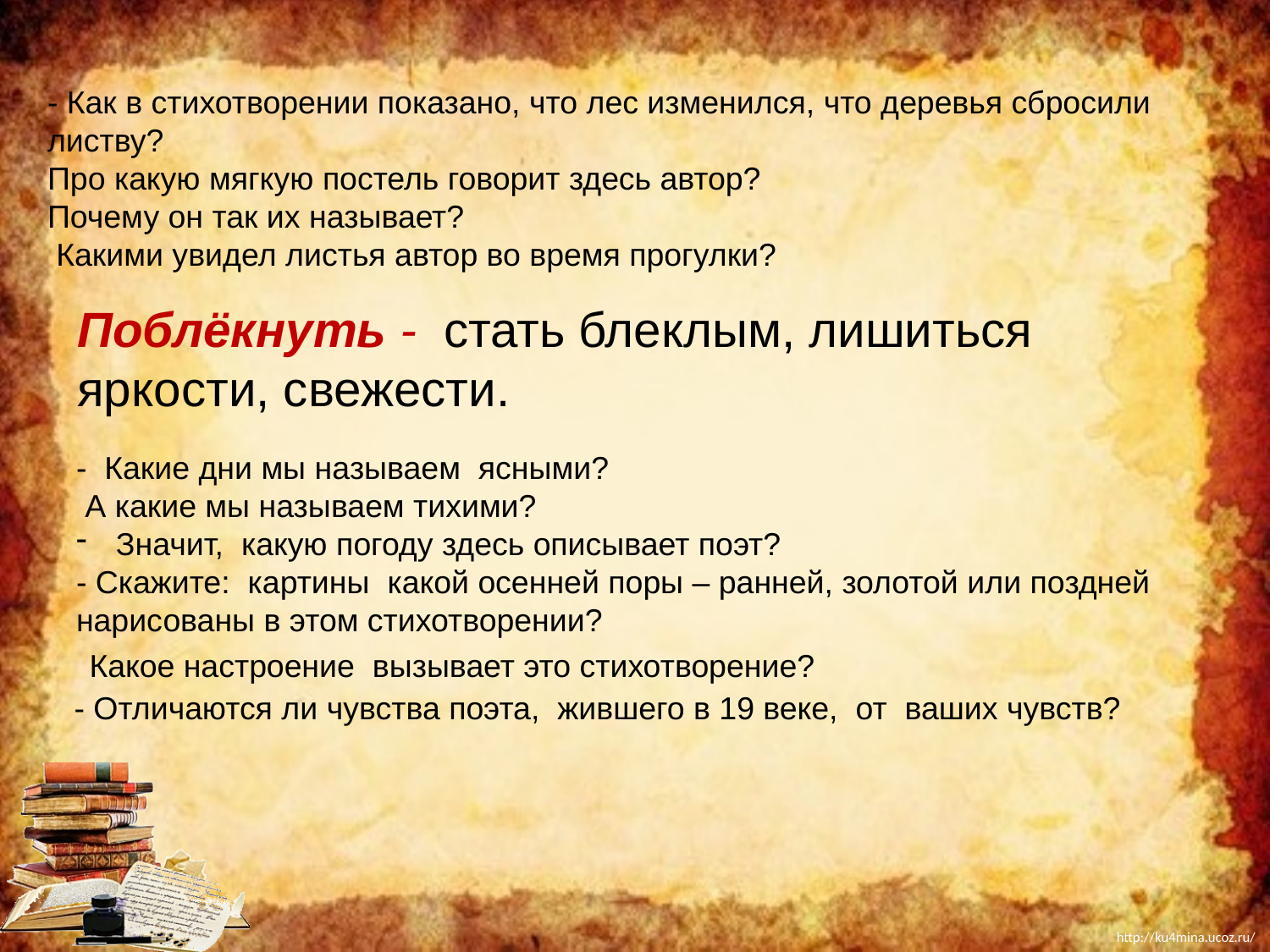

- Как в стихотворении показано, что лес изменился, что деревья сбросили листву?
Про какую мягкую постель говорит здесь автор?
Почему он так их называет?
 Какими увидел листья автор во время прогулки?

Поблёкнуть -  стать блеклым, лишиться яркости, свежести.
-  Какие дни мы называем  ясными?
 А какие мы называем тихими?
Значит,  какую погоду здесь описывает поэт?
- Скажите:  картины  какой осенней поры – ранней, золотой или поздней нарисованы в этом стихотворении?
 Какое настроение  вызывает это стихотворение?
- Отличаются ли чувства поэта,  жившего в 19 веке,  от  ваших чувств?